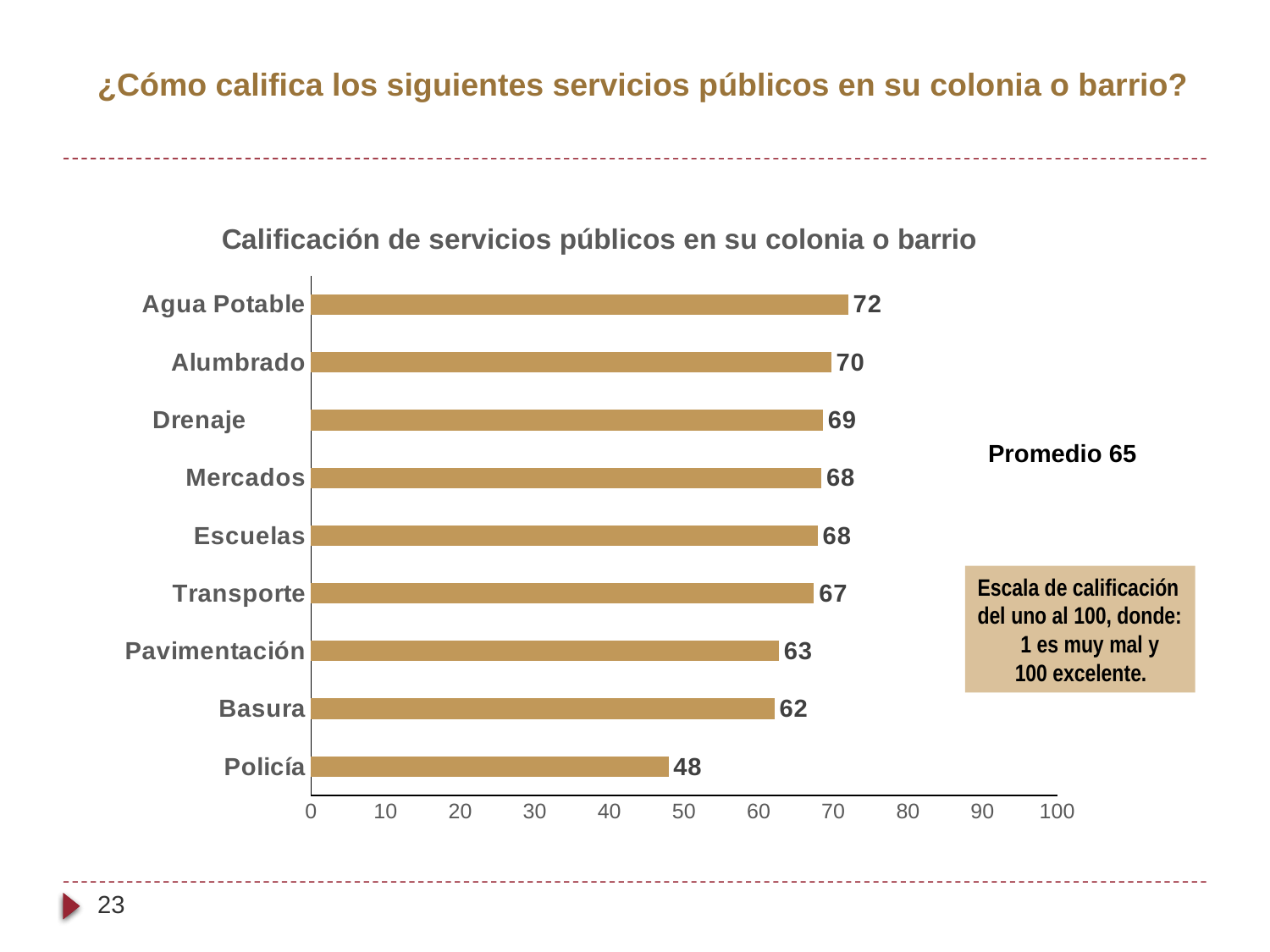

# ¿Cómo califica los siguientes servicios públicos en su colonia o barrio?

### Chart:

| Category | Calificación de servicios públicos en su colonia o barrio |
|---|---|
| Policía | 47.89999961853027 |
| Basura | 62.10000038146973 |
| Pavimentación | 62.69999980926514 |
| Transporte | 67.39999771118164 |
| Escuelas | 67.89999961853027 |
| Mercados | 68.4000015258789 |
| Drenaje          | 68.60000133514404 |
| Alumbrado | 69.6999979019165 |
| Agua Potable | 71.99999809265137 |
Promedio 65
Escala de calificación
del uno al 100, donde:
 1 es muy mal y
100 excelente.
23